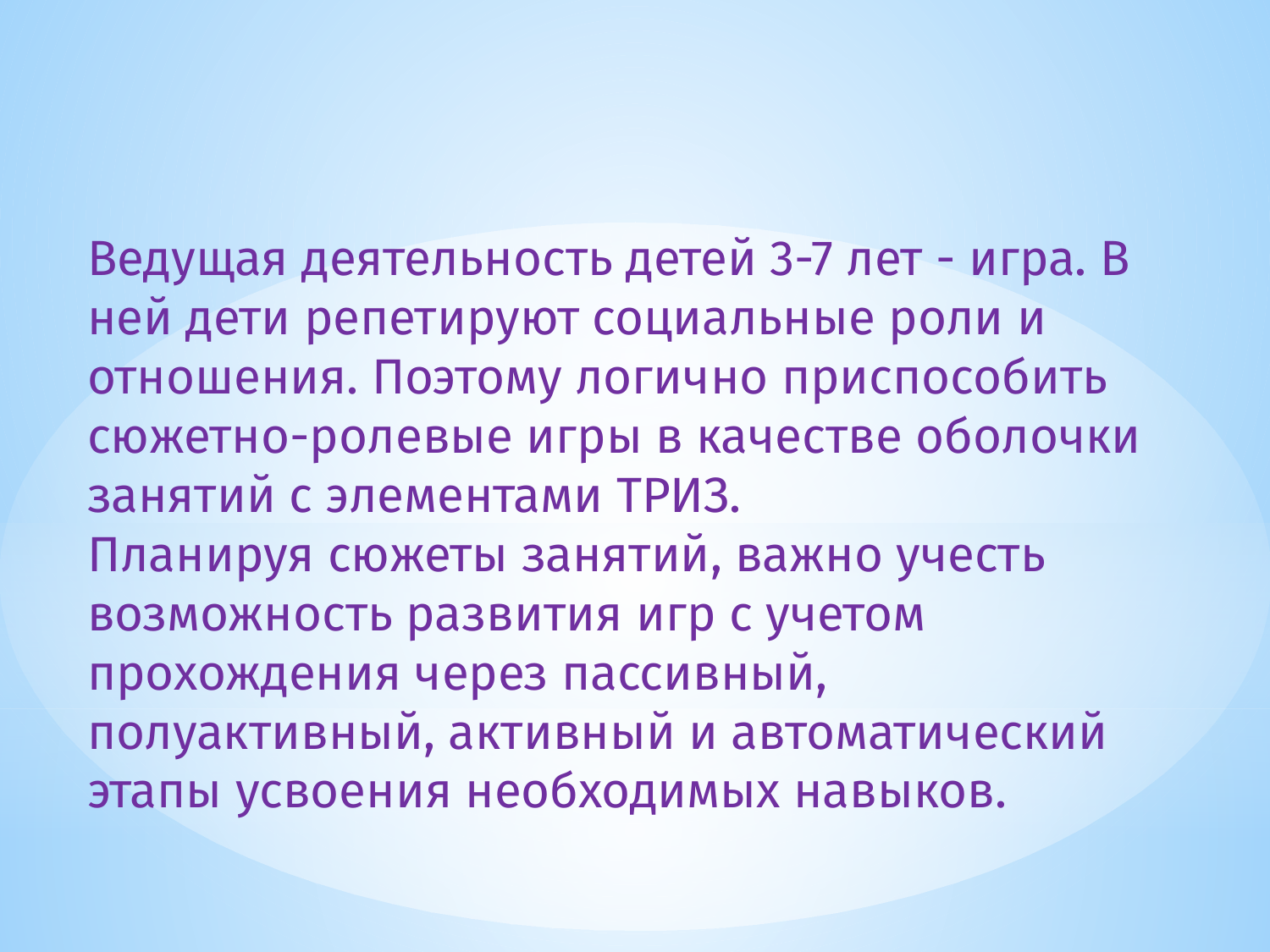

Ведущая деятельность детей 3-7 лет - игра. В ней дети репетируют социальные роли и отношения. Поэтому логично приспособить сюжетно-ролевые игры в качестве оболочки занятий с элементами ТРИЗ.
Планируя сюжеты занятий, важно учесть возможность развития игр с учетом прохождения через пассивный, полуактивный, активный и автоматический этапы усвоения необходимых навыков.